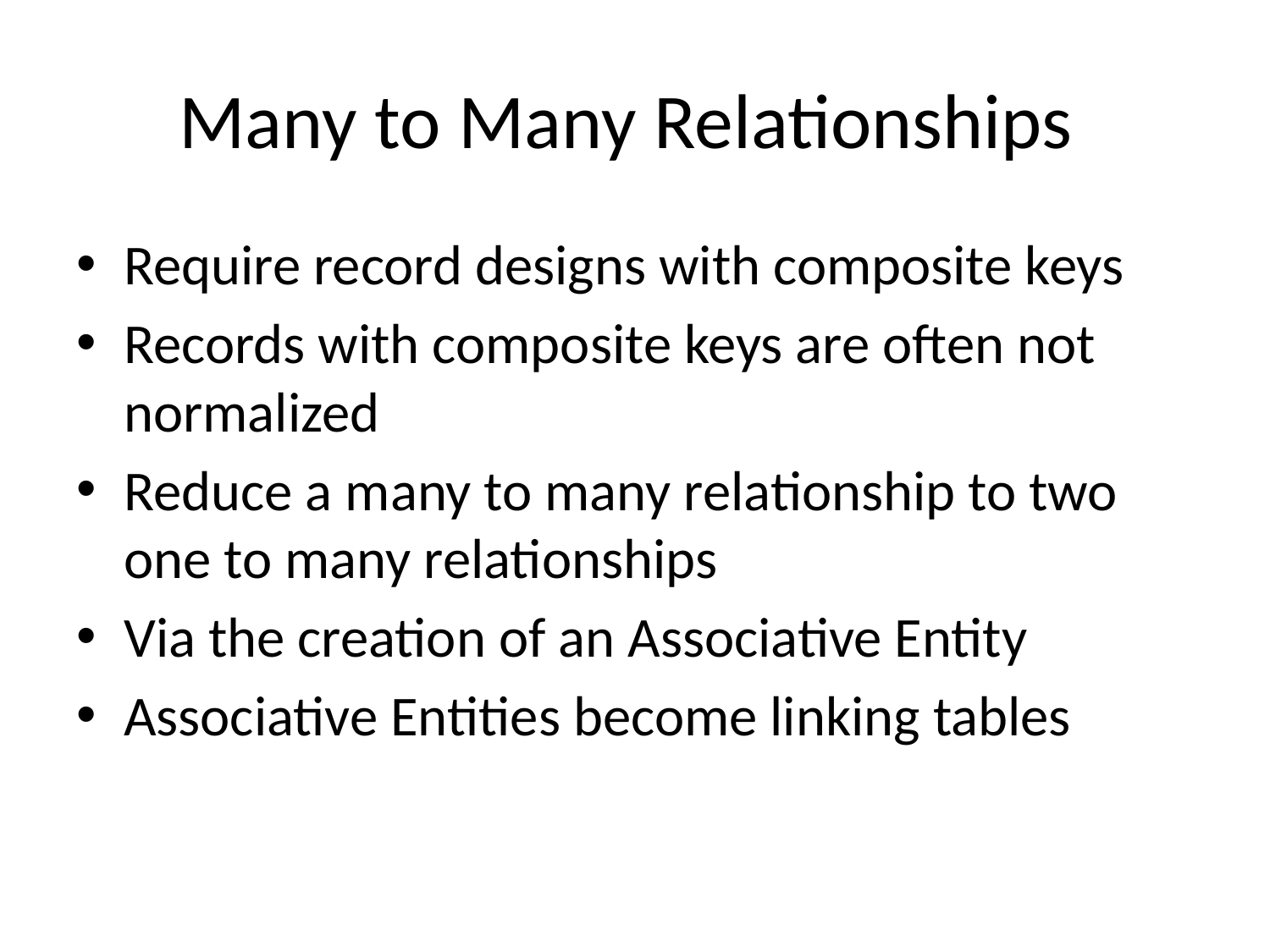

# Many to Many Relationships
Require record designs with composite keys
Records with composite keys are often not normalized
Reduce a many to many relationship to two one to many relationships
Via the creation of an Associative Entity
Associative Entities become linking tables